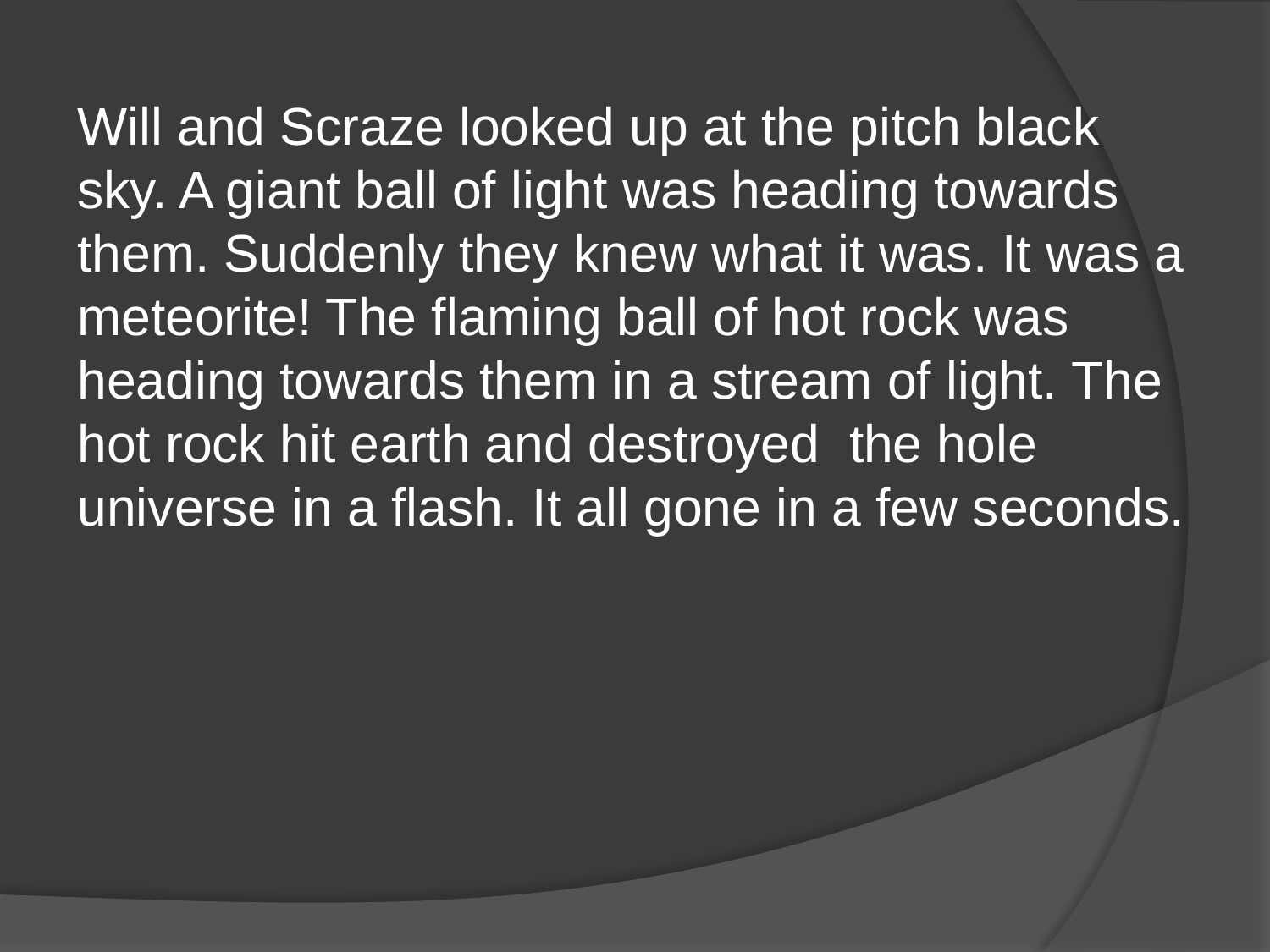

Will and Scraze looked up at the pitch black sky. A giant ball of light was heading towards them. Suddenly they knew what it was. It was a meteorite! The flaming ball of hot rock was heading towards them in a stream of light. The hot rock hit earth and destroyed  the hole universe in a flash. It all gone in a few seconds.